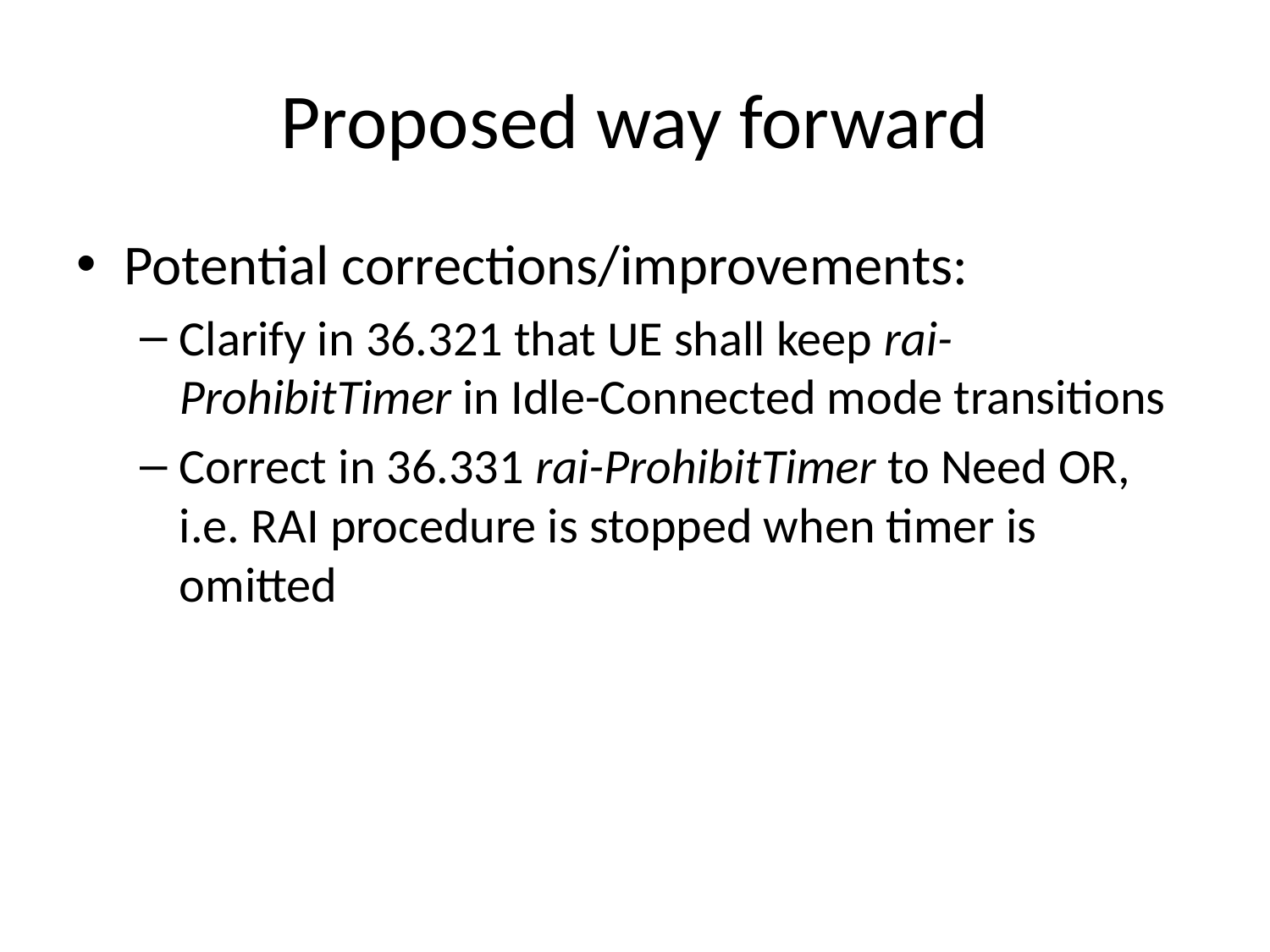

# Proposed way forward
Potential corrections/improvements:
Clarify in 36.321 that UE shall keep rai-ProhibitTimer in Idle-Connected mode transitions
Correct in 36.331 rai-ProhibitTimer to Need OR, i.e. RAI procedure is stopped when timer is omitted